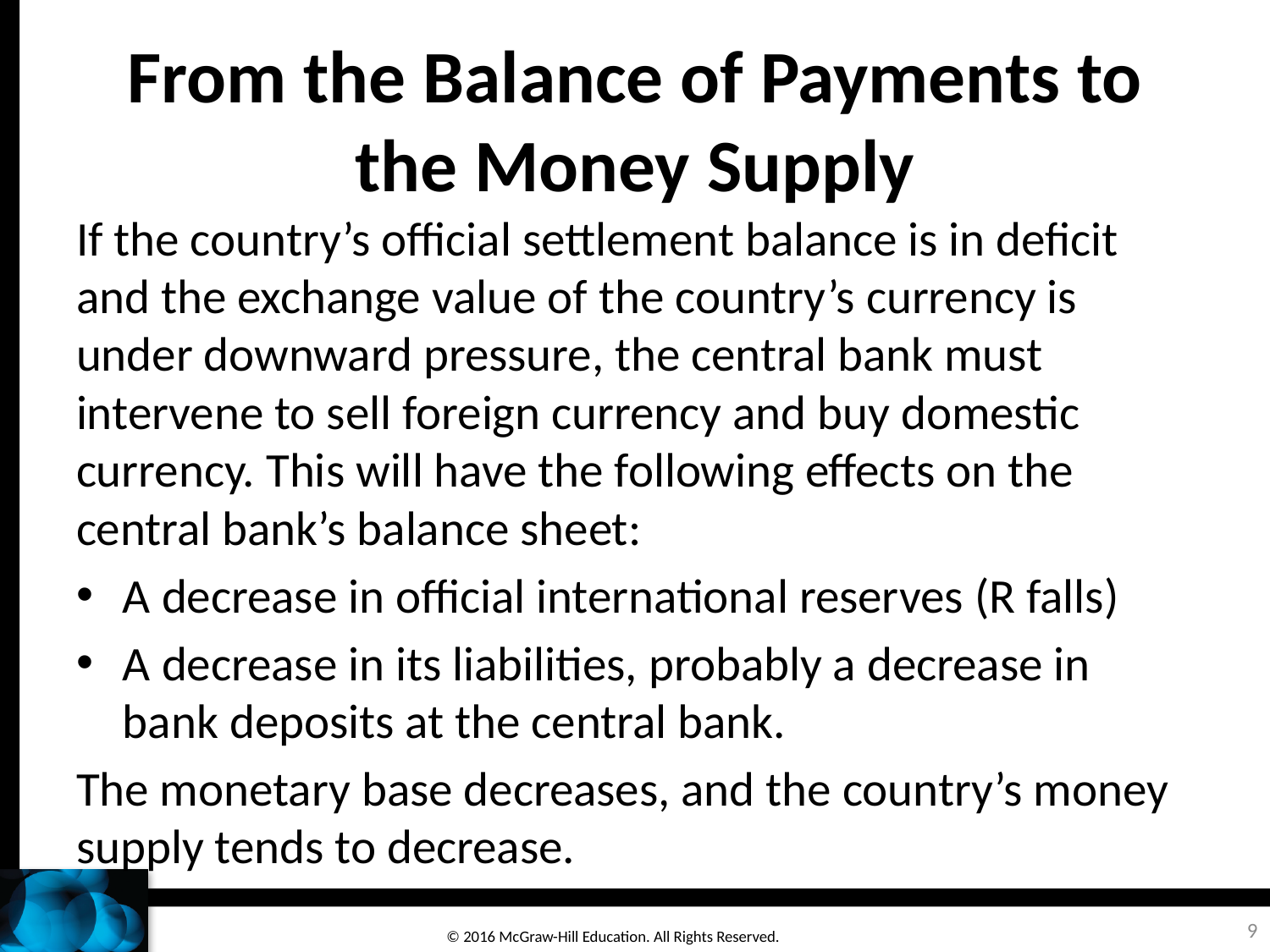

# From the Balance of Payments to the Money Supply
If the country’s official settlement balance is in deficit and the exchange value of the country’s currency is under downward pressure, the central bank must intervene to sell foreign currency and buy domestic currency. This will have the following effects on the central bank’s balance sheet:
A decrease in official international reserves (R falls)
A decrease in its liabilities, probably a decrease in bank deposits at the central bank.
The monetary base decreases, and the country’s money supply tends to decrease.

9
© 2016 McGraw-Hill Education. All Rights Reserved.